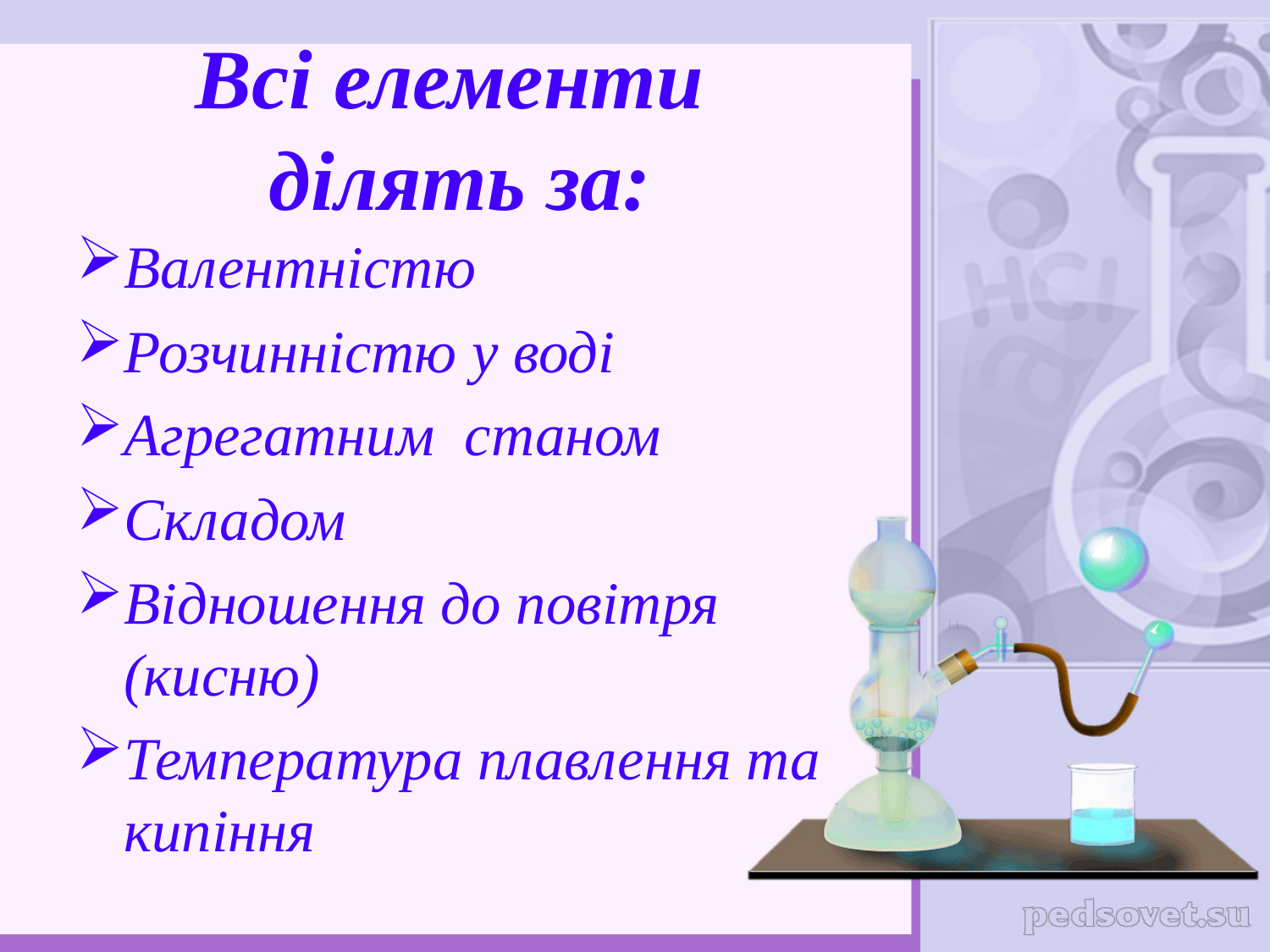

# Всі елементи ділять за:
Валентністю
Розчинністю у воді
Агрегатним  станом
Складом
Відношення до повітря (кисню)
Температура плавлення та кипіння